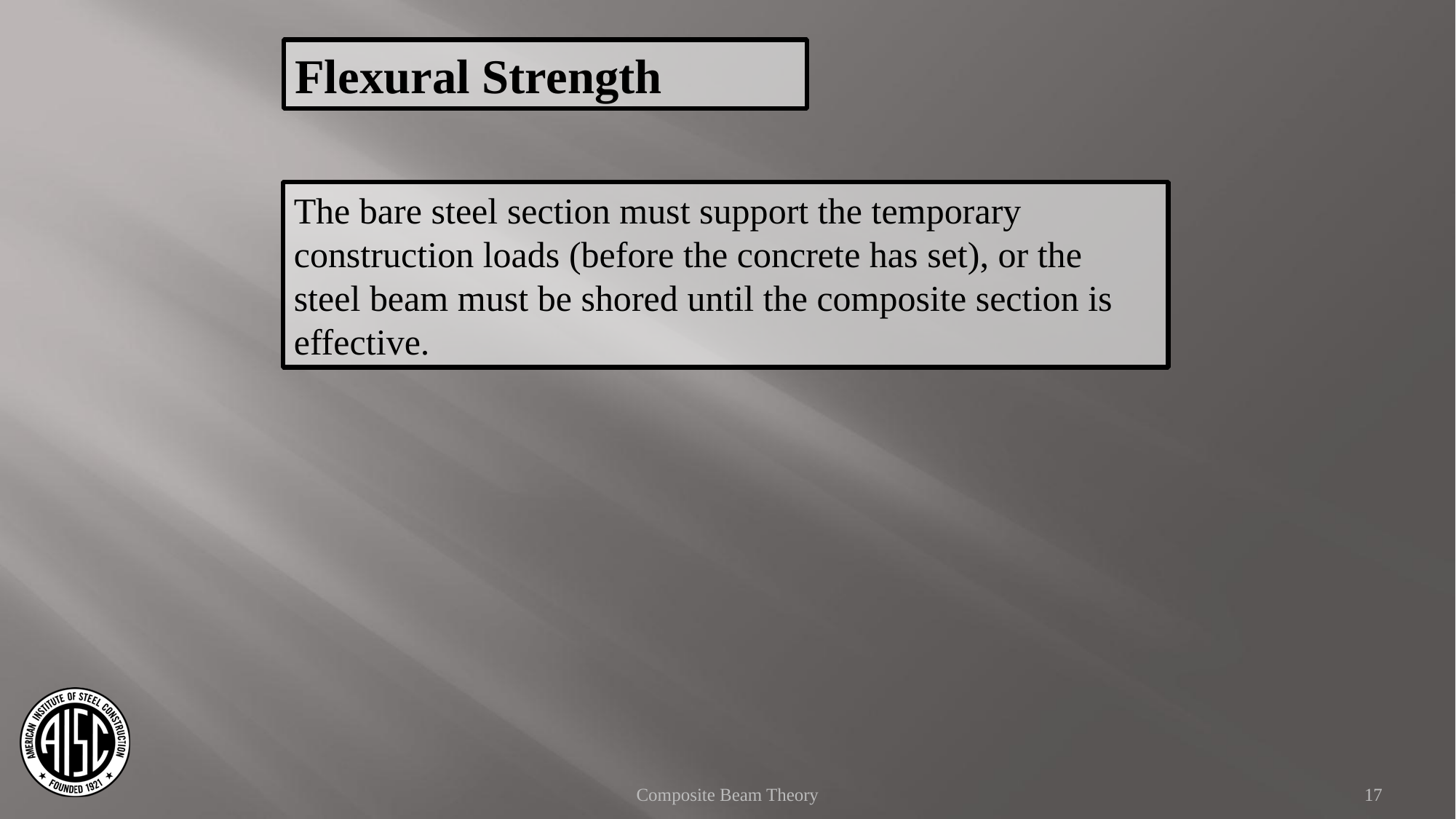

Flexural Strength
The bare steel section must support the temporary construction loads (before the concrete has set), or the steel beam must be shored until the composite section is effective.
Composite Beam Theory
17